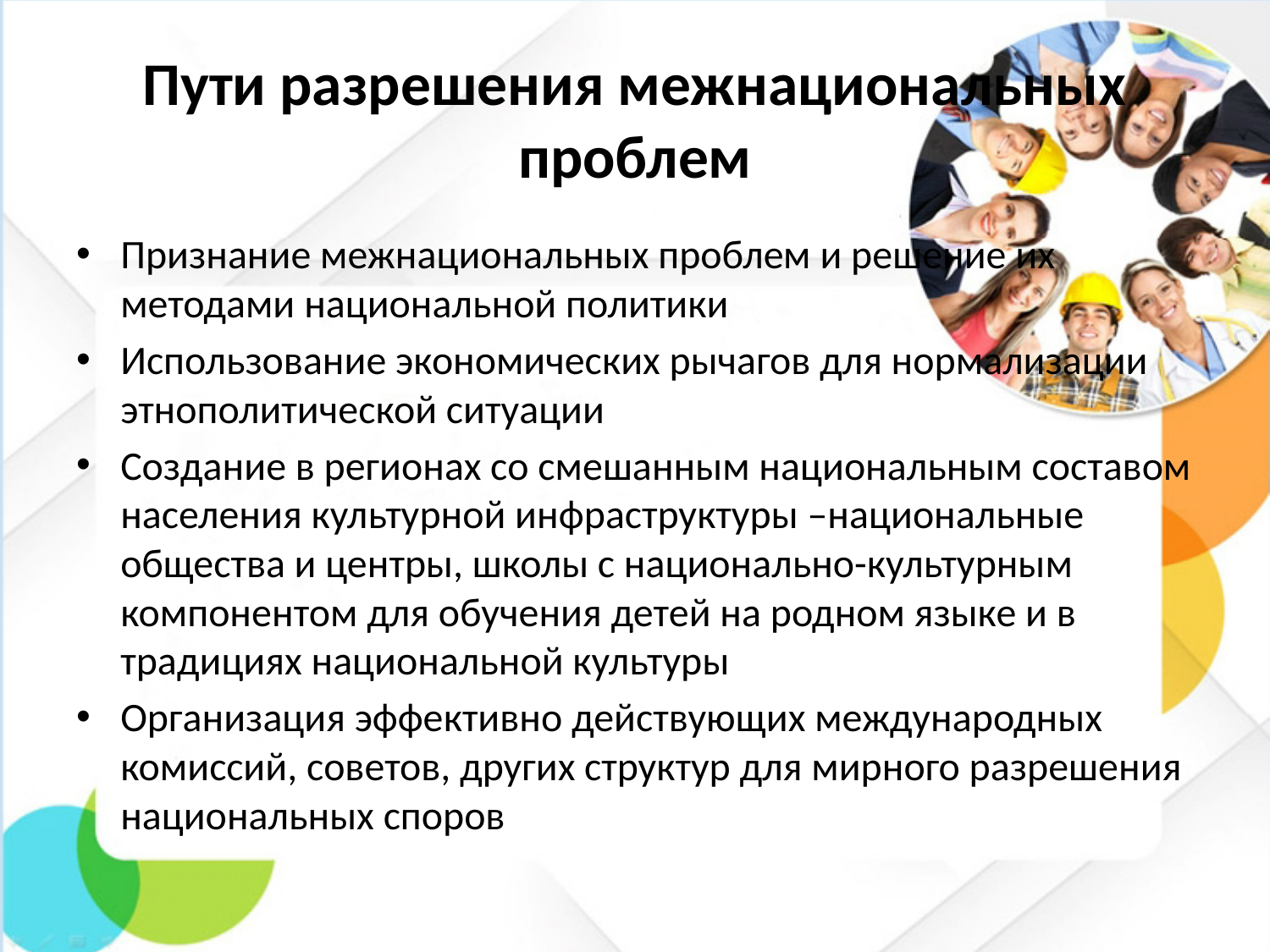

# Пути разрешения межнациональных проблем
Признание межнациональных проблем и решение их методами национальной политики
Использование экономических рычагов для нормализации этнополитической ситуации
Создание в регионах со смешанным национальным составом населения культурной инфраструктуры –национальные общества и центры, школы с национально-культурным компонентом для обучения детей на родном языке и в традициях национальной культуры
Организация эффективно действующих международных комиссий, советов, других структур для мирного разрешения национальных споров